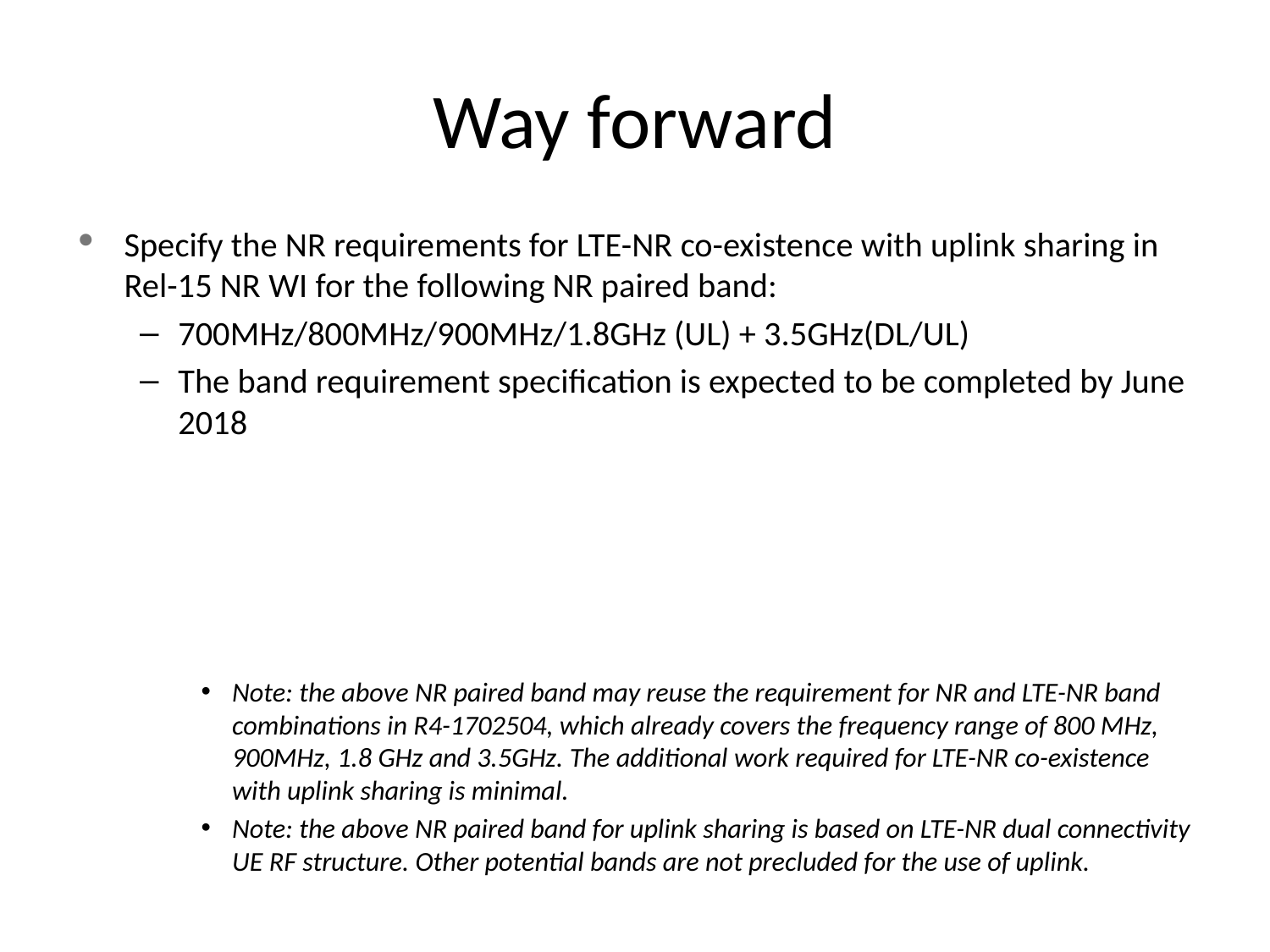

# Way forward
Specify the NR requirements for LTE-NR co-existence with uplink sharing in Rel-15 NR WI for the following NR paired band:
700MHz/800MHz/900MHz/1.8GHz (UL) + 3.5GHz(DL/UL)
The band requirement specification is expected to be completed by June 2018

Note: the above NR paired band may reuse the requirement for NR and LTE-NR band combinations in R4-1702504, which already covers the frequency range of 800 MHz, 900MHz, 1.8 GHz and 3.5GHz. The additional work required for LTE-NR co-existence with uplink sharing is minimal.
Note: the above NR paired band for uplink sharing is based on LTE-NR dual connectivity UE RF structure. Other potential bands are not precluded for the use of uplink.